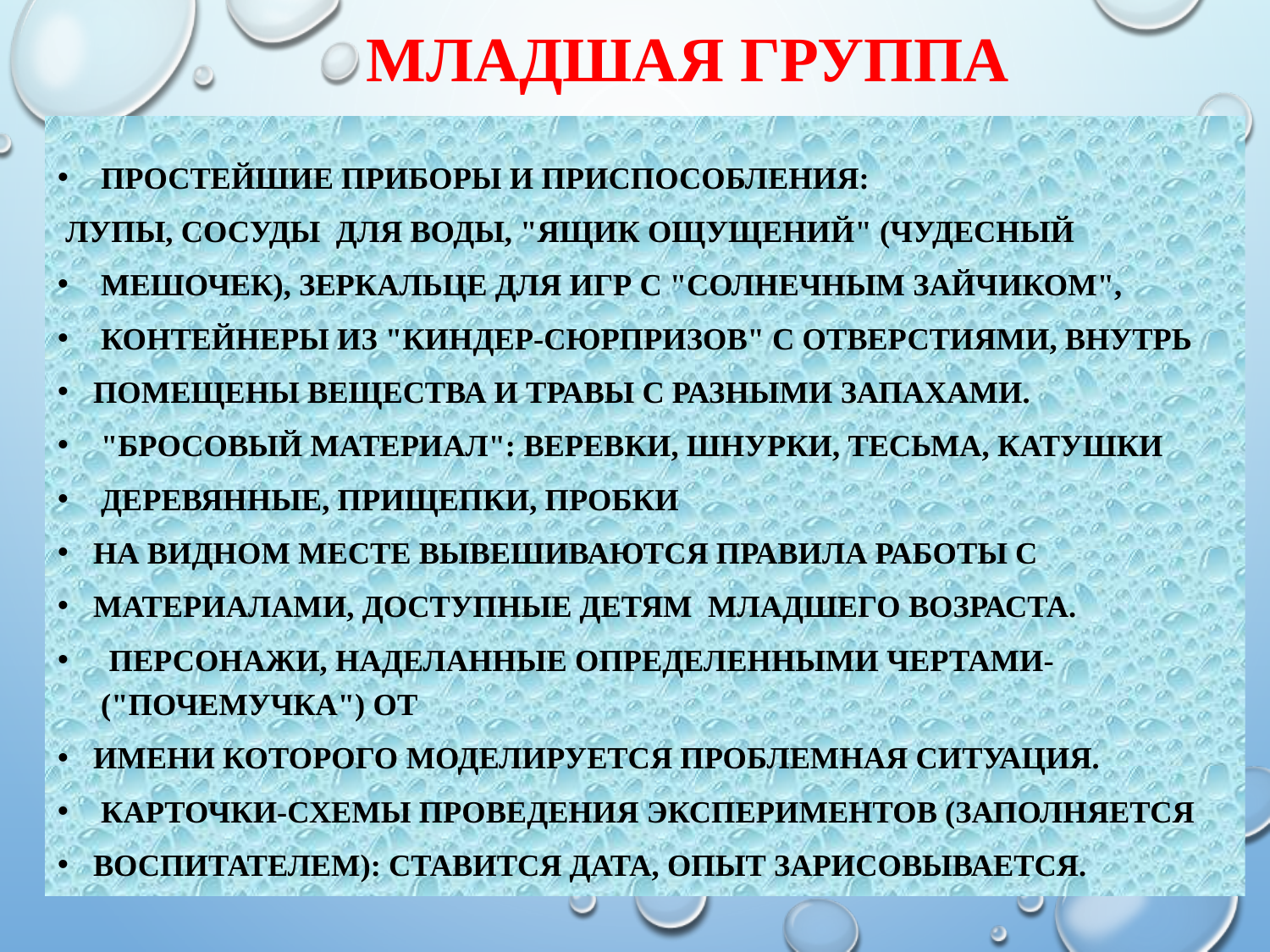

# Младшая группа

 Простейшие приборы и приспособления:
 Лупы, сосуды  для воды, "ящик ощущений" (чудесный
 мешочек), зеркальце для игр с "солнечным зайчиком",
 контейнеры из "киндер-сюрпризов" с отверстиями, внутрь
помещены вещества и травы с разными запахами.
 "бросовый материал": веревки, шнурки, тесьма, катушки
 деревянные, прищепки, пробки
на видном месте вывешиваются правила работы с
материалами, доступные детям  младшего возраста.
  персонажи, наделанные определенными чертами-  ("Почемучка") от
имени которого моделируется проблемная ситуация.
 карточки-схемы проведения экспериментов (заполняется
воспитателем): ставится дата, опыт зарисовывается.